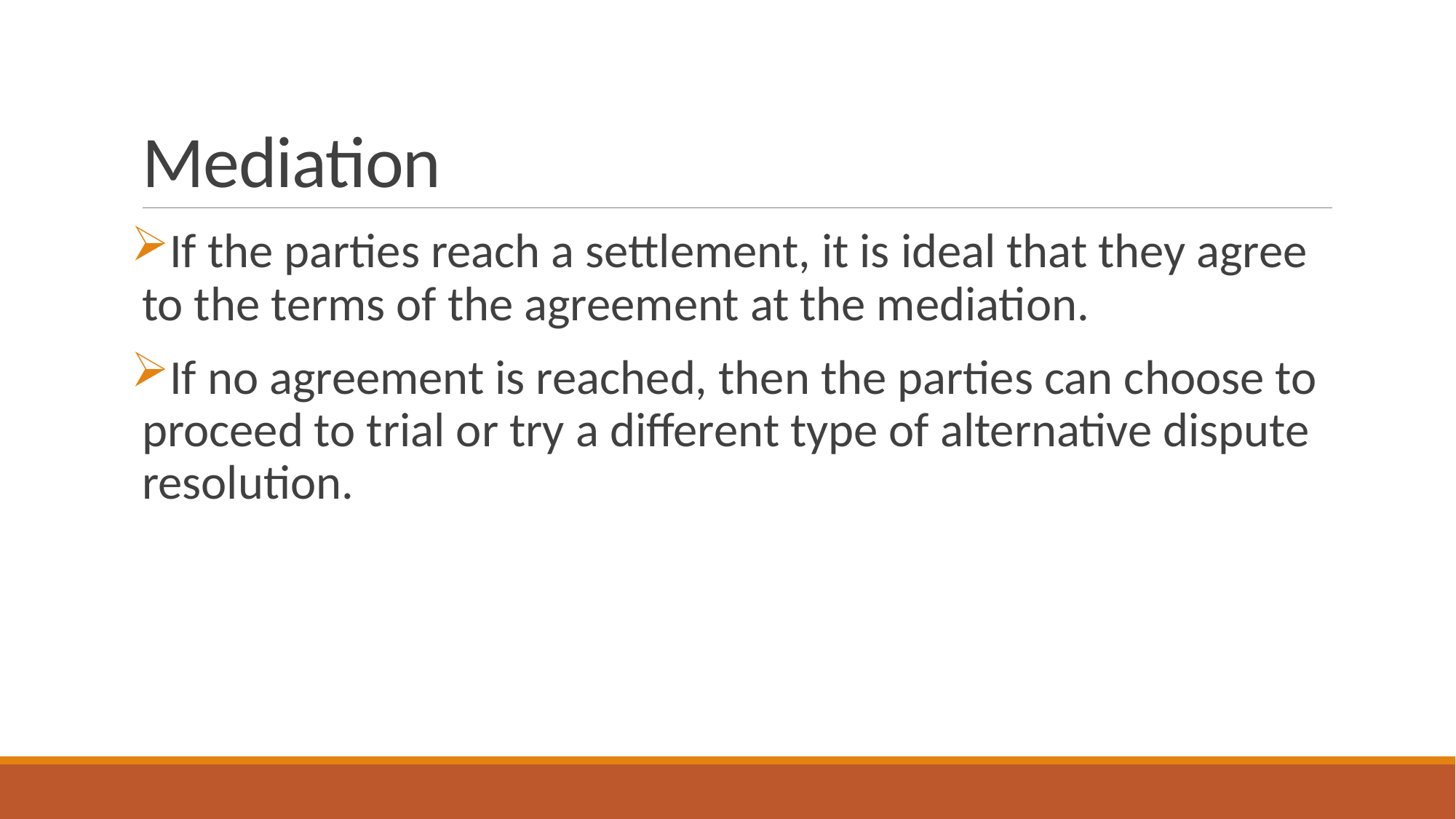

# Mediation
If the parties reach a settlement, it is ideal that they agree to the terms of the agreement at the mediation.
If no agreement is reached, then the parties can choose to proceed to trial or try a different type of alternative dispute resolution.